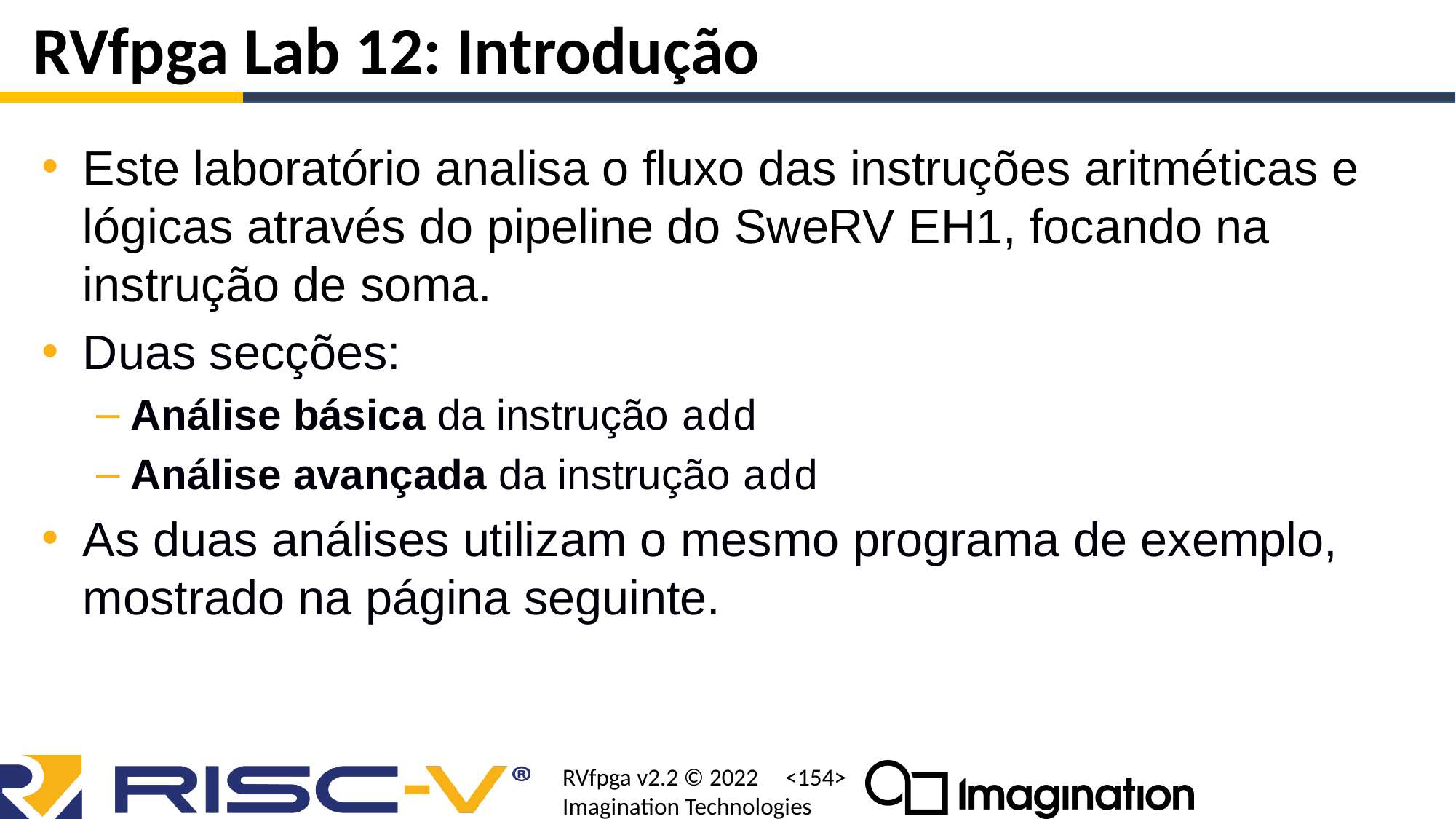

# RVfpga Lab 12: Introdução
Este laboratório analisa o fluxo das instruções aritméticas e lógicas através do pipeline do SweRV EH1, focando na instrução de soma.
Duas secções:
Análise básica da instrução add
Análise avançada da instrução add
As duas análises utilizam o mesmo programa de exemplo, mostrado na página seguinte.